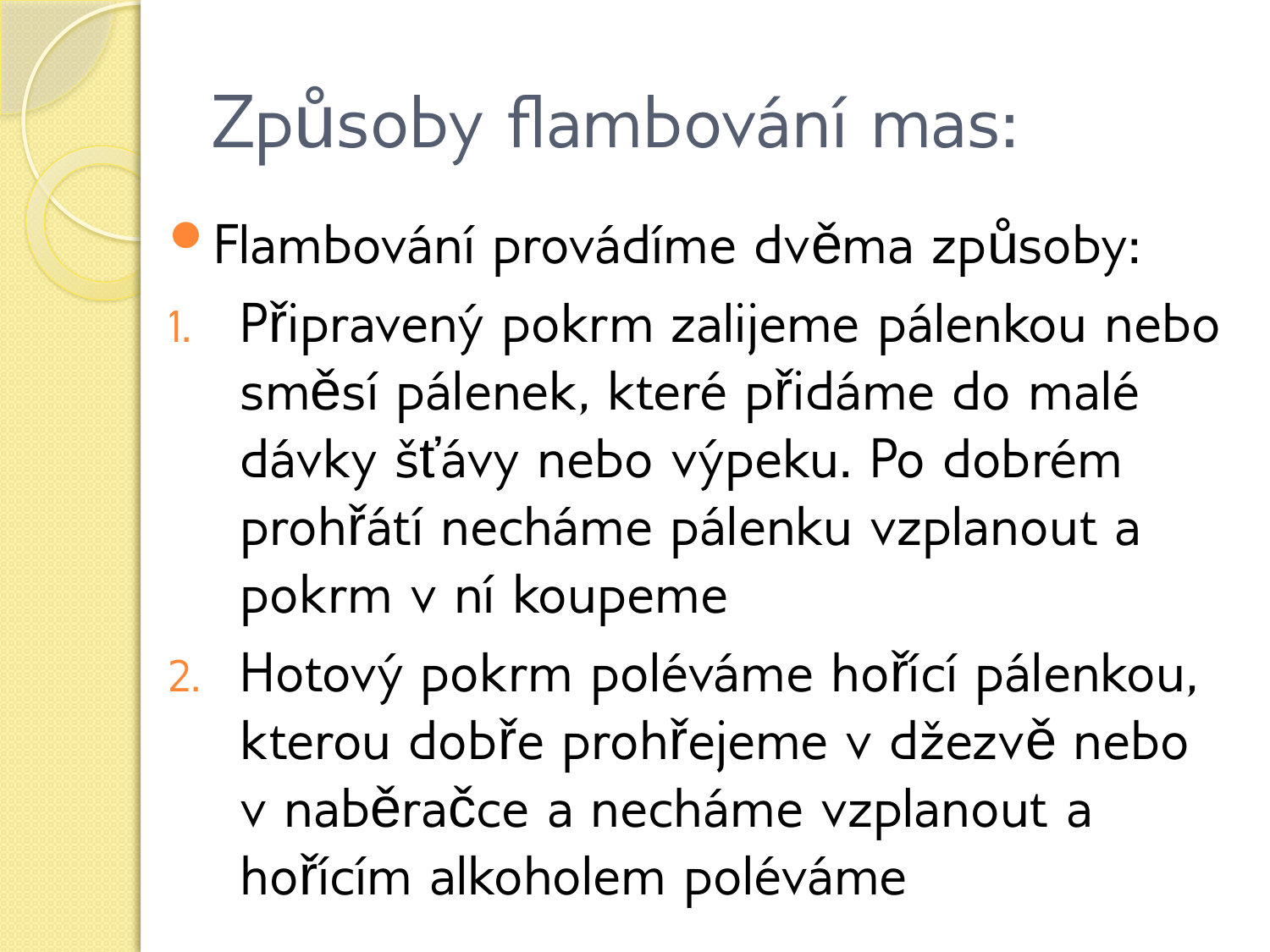

# Způsoby flambování mas:
Flambování provádíme dvěma způsoby:
Připravený pokrm zalijeme pálenkou nebo směsí pálenek, které přidáme do malé dávky šťávy nebo výpeku. Po dobrém prohřátí necháme pálenku vzplanout a pokrm v ní koupeme
Hotový pokrm poléváme hořící pálenkou, kterou dobře prohřejeme v džezvě nebo v naběračce a necháme vzplanout a hořícím alkoholem poléváme